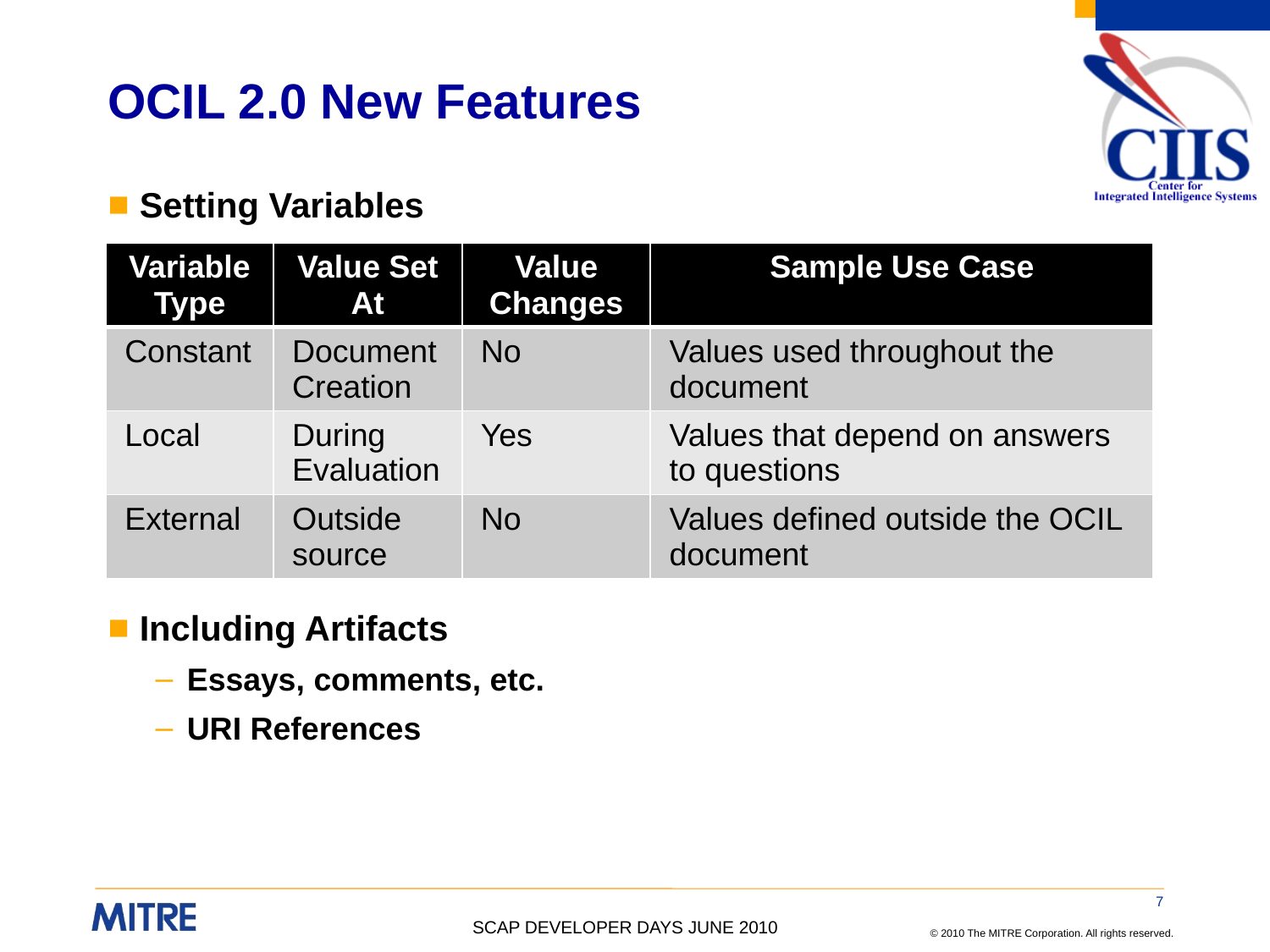

# OCIL 2.0 New Features
Setting Variables

Including Artifacts
Essays, comments, etc.
URI References
| Variable Type | Value Set At | Value Changes | Sample Use Case |
| --- | --- | --- | --- |
| Constant | Document Creation | No | Values used throughout the document |
| Local | During Evaluation | Yes | Values that depend on answers to questions |
| External | Outside source | No | Values defined outside the OCIL document |
7